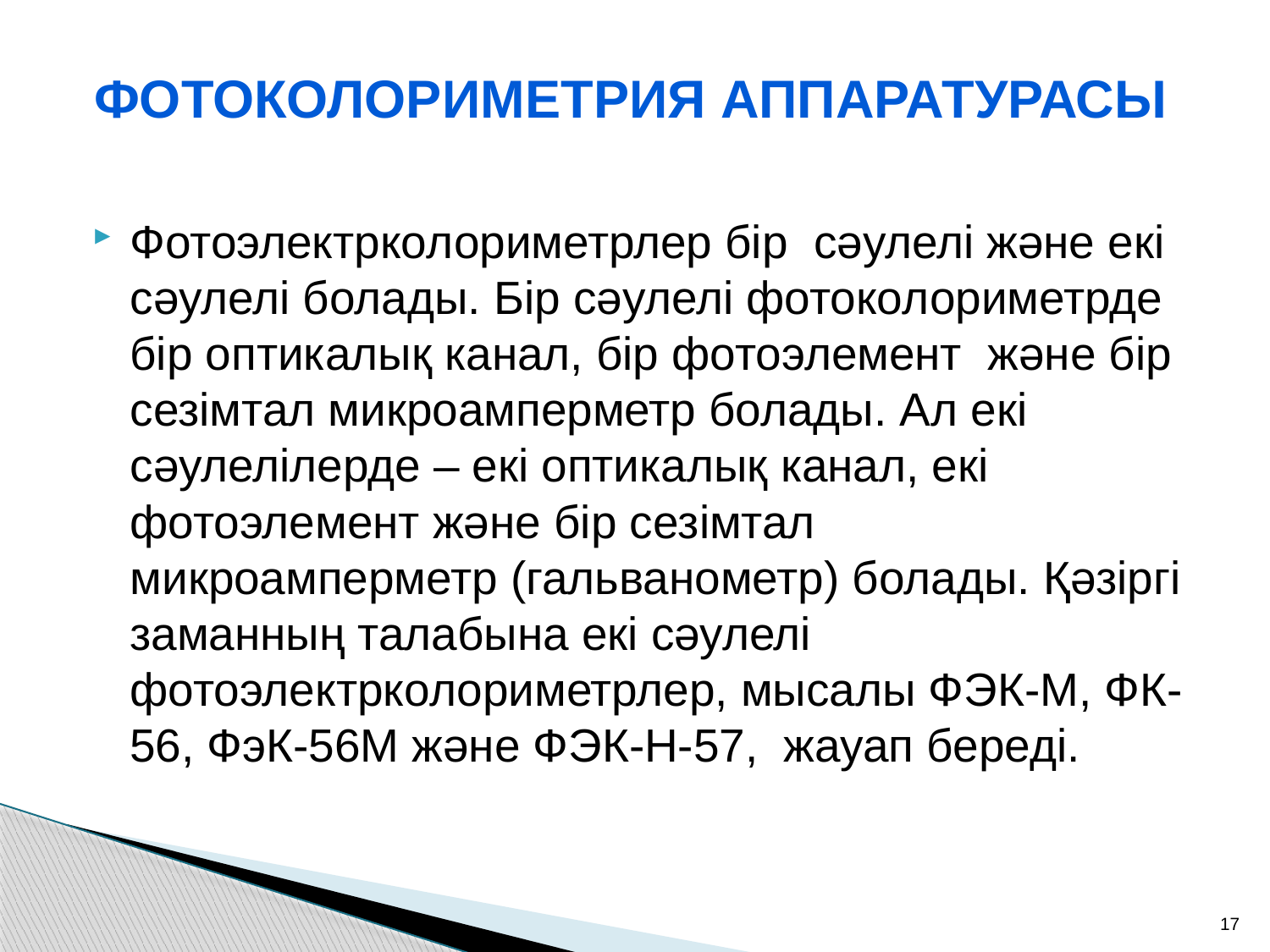

# Фотоколориметрия аппаратурасы
Фотоэлектрколориметрлер бір  сәулелі және екі сәулелі болады. Бір сәулелі фотоколориметрде  бір оптикалық канал, бір фотоэлемент  және бір сезімтал микроамперметр болады. Ал екі сәулелілерде – екі оптикалық канал, екі фотоэлемент және бір сезімтал микроамперметр (гальванометр) болады. Қәзіргі заманның талабына екі сәулелі фотоэлектрколориметрлер, мысалы ФЭК-М, ФК-56, ФэК-56М және ФЭК-Н-57,  жауап береді.

17